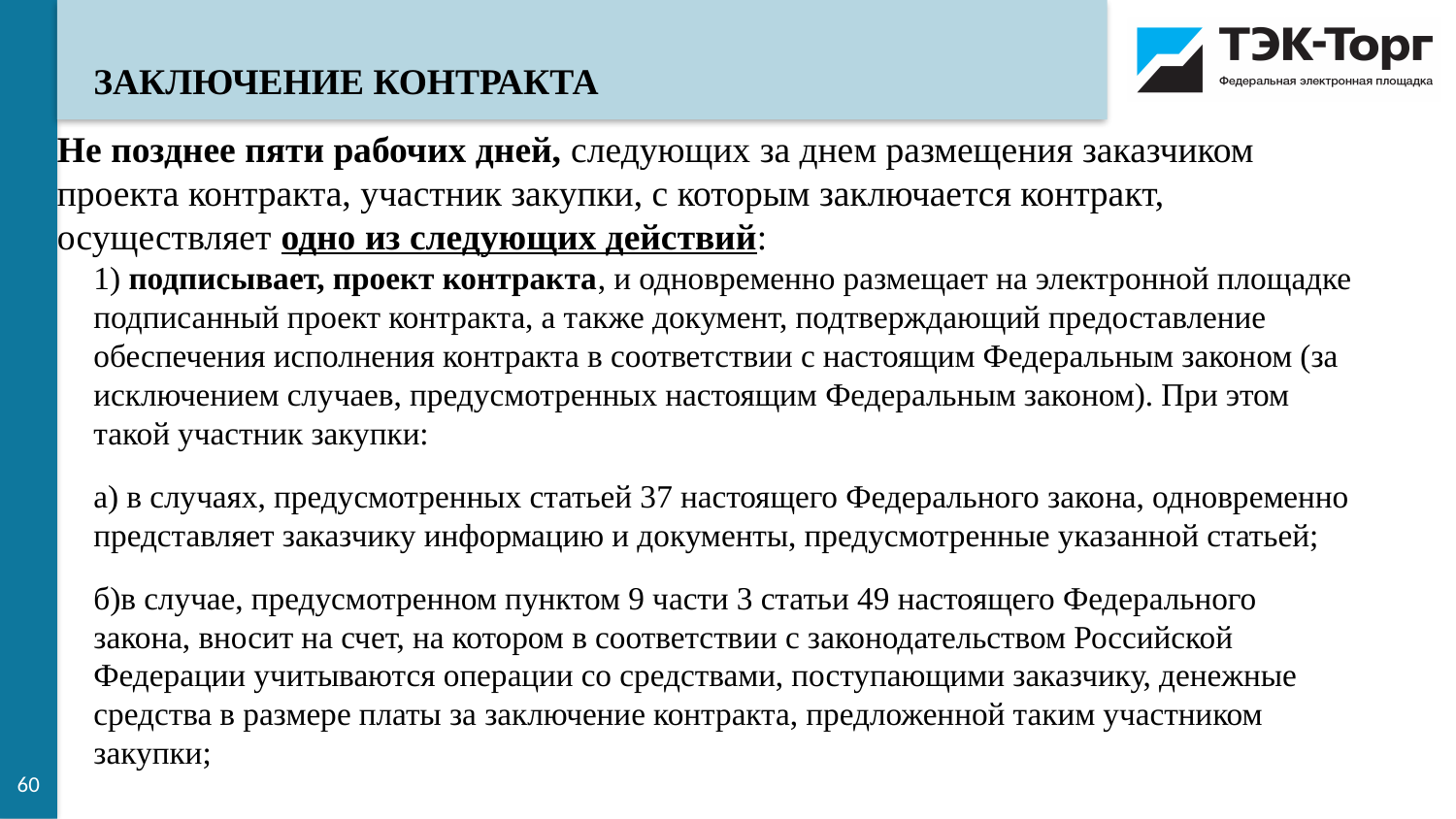

ЗАКЛЮЧЕНИЕ КОНТРАКТА
Не позднее пяти рабочих дней, следующих за днем размещения заказчиком проекта контракта, участник закупки, с которым заключается контракт, осуществляет одно из следующих действий:
1) подписывает, проект контракта, и одновременно размещает на электронной площадке подписанный проект контракта, а также документ, подтверждающий предоставление обеспечения исполнения контракта в соответствии с настоящим Федеральным законом (за исключением случаев, предусмотренных настоящим Федеральным законом). При этом такой участник закупки:
а) в случаях, предусмотренных статьей 37 настоящего Федерального закона, одновременно представляет заказчику информацию и документы, предусмотренные указанной статьей;
б)в случае, предусмотренном пунктом 9 части 3 статьи 49 настоящего Федерального закона, вносит на счет, на котором в соответствии с законодательством Российской Федерации учитываются операции со средствами, поступающими заказчику, денежные средства в размере платы за заключение контракта, предложенной таким участником закупки;
60